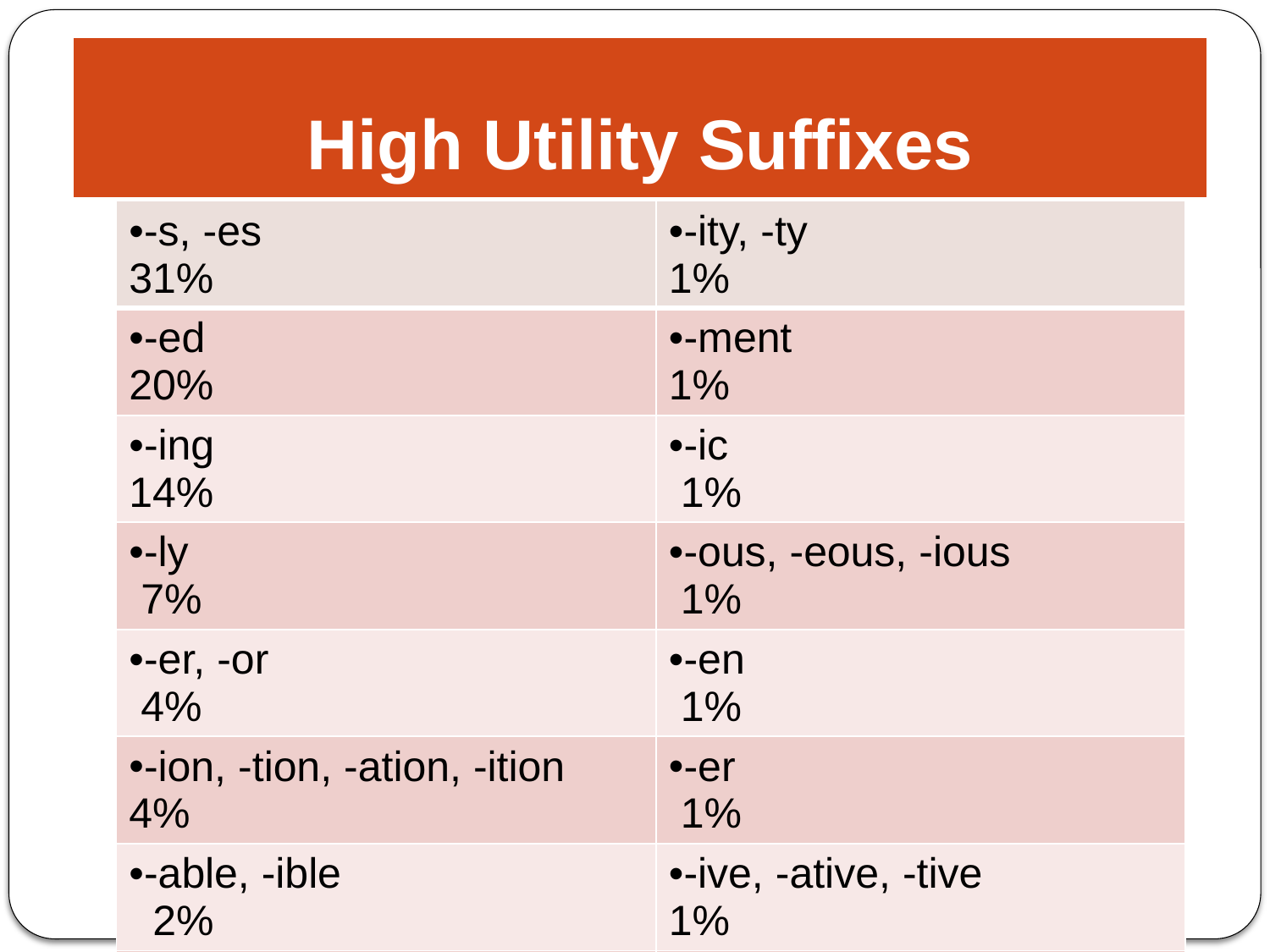

# High Utility Suffixes
| -s, -es 31% | -ity, -ty 1% |
| --- | --- |
| -ed 20% | -ment 1% |
| -ing 14% | -ic 1% |
| -ly 7% | -ous, -eous, -ious 1% |
| -er, -or 4% | -en 1% |
| -ion, -tion, -ation, -ition 4% | -er 1% |
| -able, -ible 2% | -ive, -ative, -tive 1% |
| -al, -ail 1% | -ful 1% |
| -y 1% | -less 1% |
| -ness 1% | -est 1% |
|  | Total: 95% |